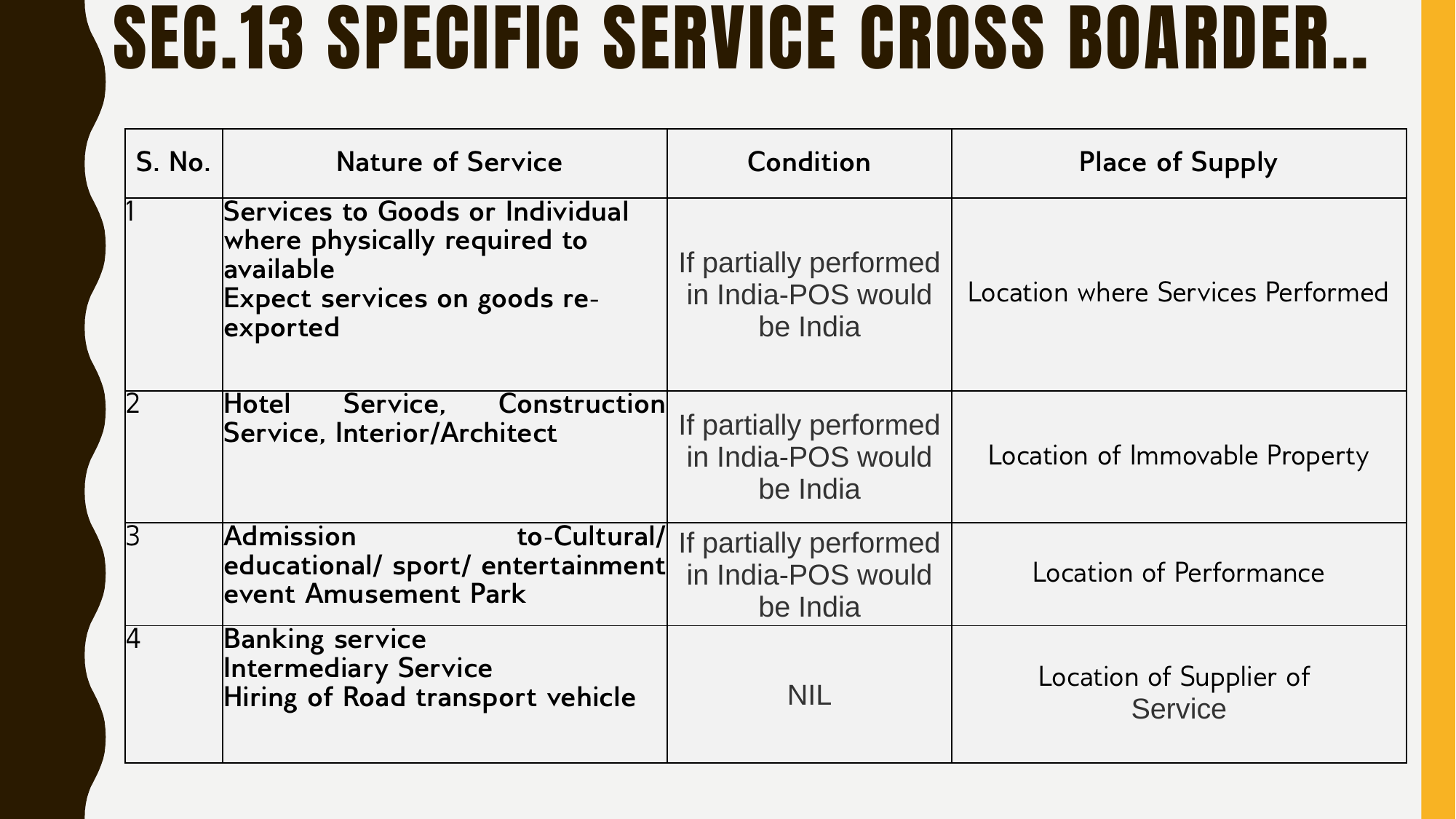

# Sec.13 Specific Service Cross Boarder..
| S. No. | Nature of Service | Condition | Place of Supply |
| --- | --- | --- | --- |
| 1 | Services to Goods or Individual where physically required to available Expect services on goods re-exported | If partially performed in India-POS would be India | Location where Services Performed |
| 2 | Hotel Service, Construction Service, Interior/Architect | If partially performed in India-POS would be India | Location of Immovable Property |
| 3 | Admission to-Cultural/ educational/ sport/ entertainment event Amusement Park | If partially performed in India-POS would be India | Location of Performance |
| 4 | Banking service Intermediary Service Hiring of Road transport vehicle | NIL | Location of Supplier of Service |